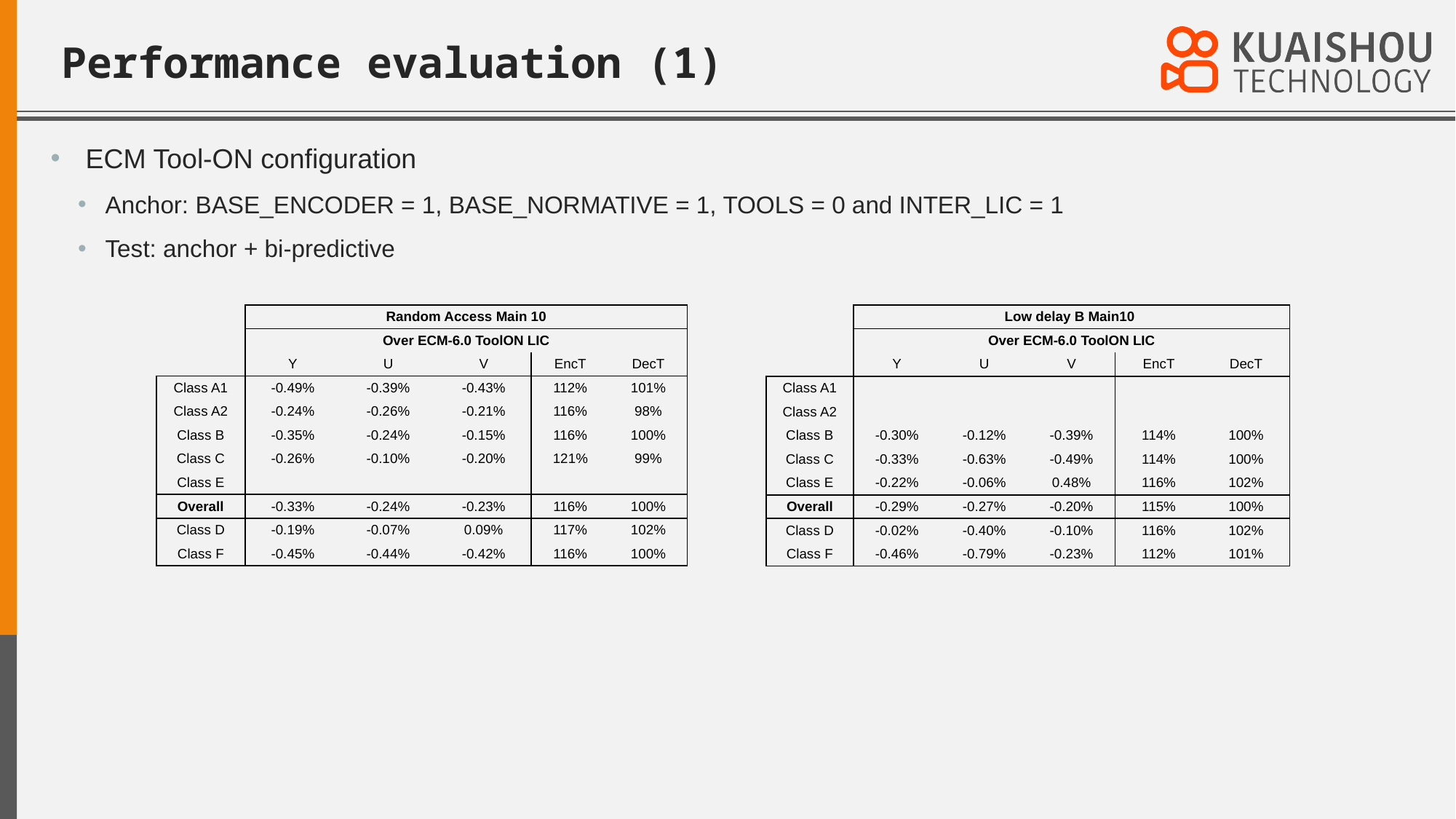

# Performance evaluation (1)
 ECM Tool-ON configuration
Anchor: BASE_ENCODER = 1, BASE_NORMATIVE = 1, TOOLS = 0 and INTER_LIC = 1
Test: anchor + bi-predictive

|  | Random Access Main 10 |  |  |  |  |
| --- | --- | --- | --- | --- | --- |
|  | Over ECM-6.0 ToolON LIC |  |  |  |  |
|  | Y | U | V | EncT | DecT |
| Class A1 | -0.49% | -0.39% | -0.43% | 112% | 101% |
| Class A2 | -0.24% | -0.26% | -0.21% | 116% | 98% |
| Class B | -0.35% | -0.24% | -0.15% | 116% | 100% |
| Class C | -0.26% | -0.10% | -0.20% | 121% | 99% |
| Class E |  |  |  |  |  |
| Overall | -0.33% | -0.24% | -0.23% | 116% | 100% |
| Class D | -0.19% | -0.07% | 0.09% | 117% | 102% |
| Class F | -0.45% | -0.44% | -0.42% | 116% | 100% |
|  | Low delay B Main10 |  |  |  |  |
| --- | --- | --- | --- | --- | --- |
|  | Over ECM-6.0 ToolON LIC |  |  |  |  |
|  | Y | U | V | EncT | DecT |
| Class A1 |  |  |  |  |  |
| Class A2 |  |  |  |  |  |
| Class B | -0.30% | -0.12% | -0.39% | 114% | 100% |
| Class C | -0.33% | -0.63% | -0.49% | 114% | 100% |
| Class E | -0.22% | -0.06% | 0.48% | 116% | 102% |
| Overall | -0.29% | -0.27% | -0.20% | 115% | 100% |
| Class D | -0.02% | -0.40% | -0.10% | 116% | 102% |
| Class F | -0.46% | -0.79% | -0.23% | 112% | 101% |